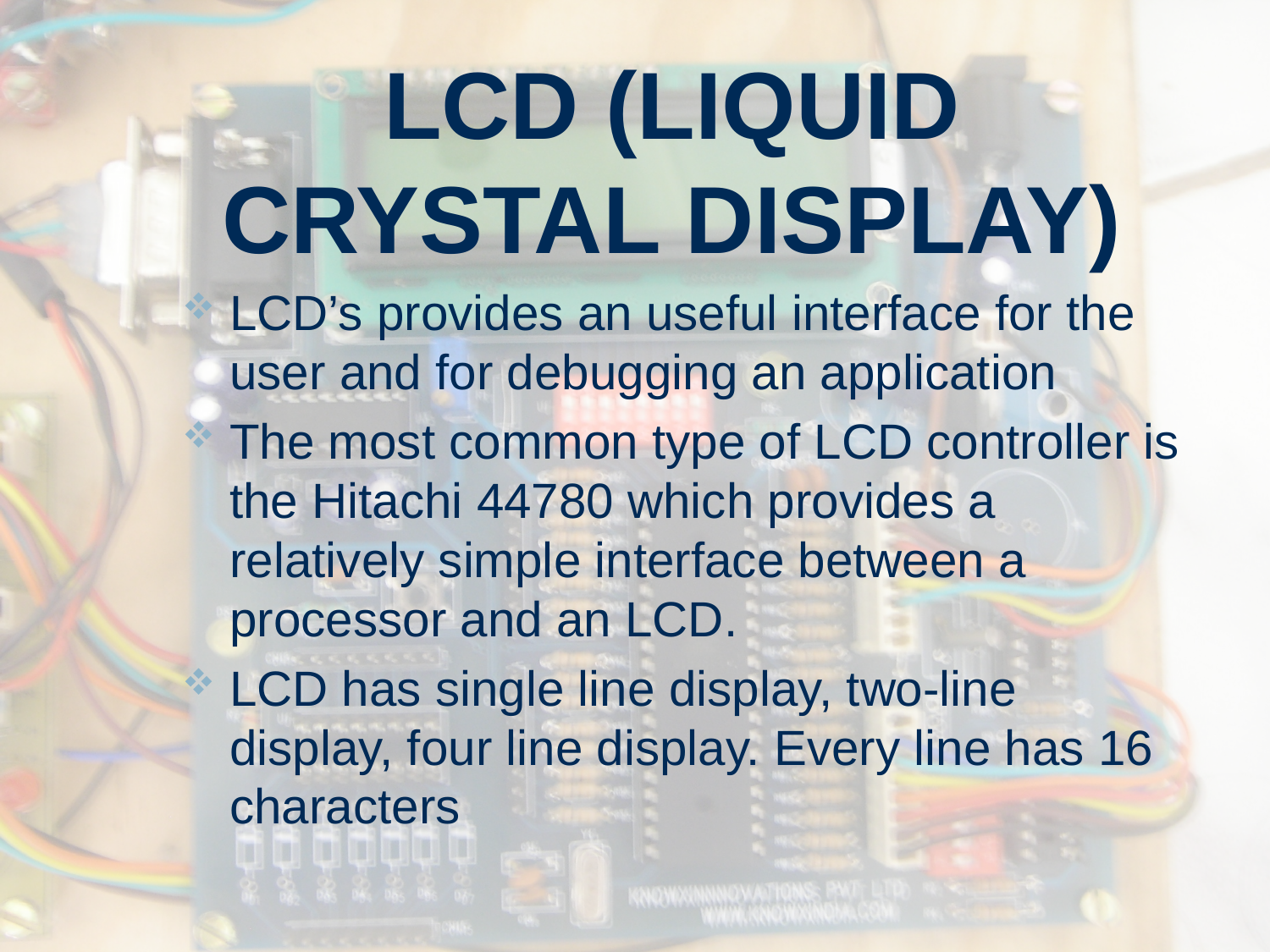

# LCD (LIQUID CRYSTAL DISPLAY)
LCD’s provides an useful interface for the user and for debugging an application
The most common type of LCD controller is the Hitachi 44780 which provides a relatively simple interface between a processor and an LCD.
LCD has single line display, two-line display, four line display. Every line has 16 characters